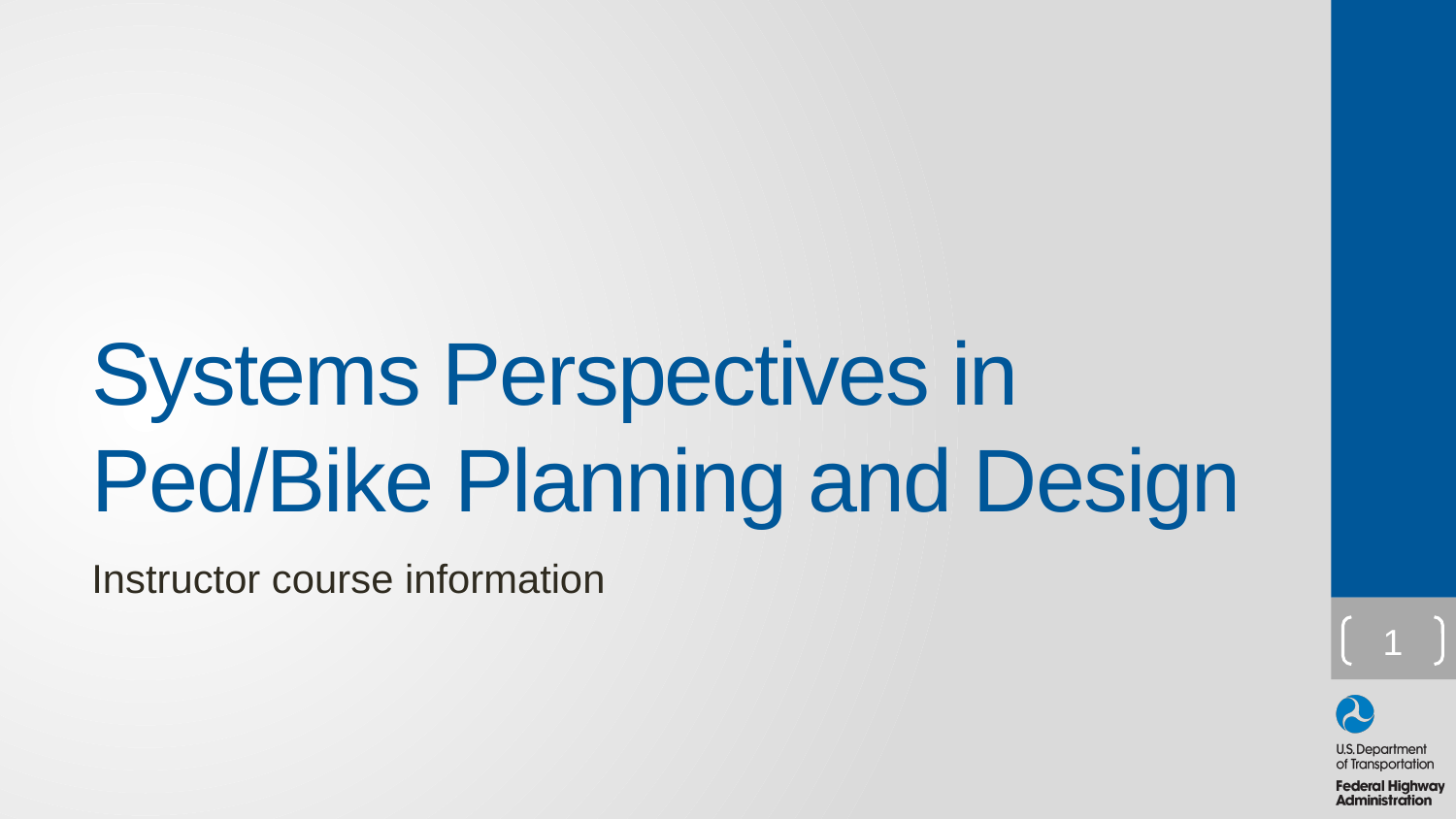

# Systems Perspectives in Ped/Bike Planning and Design
Instructor course information
1